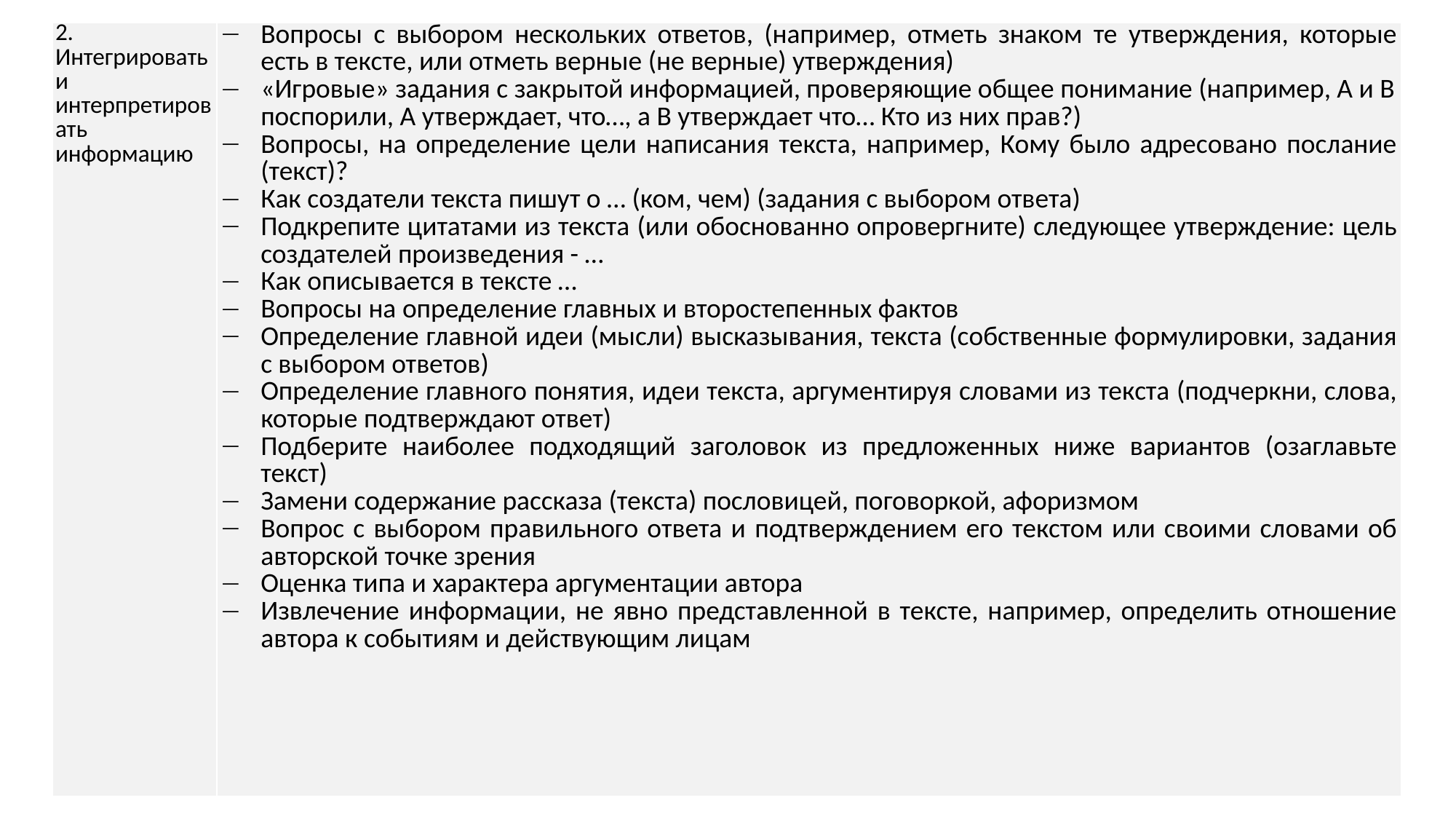

| 2. Интегрировать и интерпретировать информацию | Вопросы с выбором нескольких ответов, (например, отметь знаком те утверждения, которые есть в тексте, или отметь верные (не верные) утверждения) «Игровые» задания с закрытой информацией, проверяющие общее понимание (например, А и В поспорили, А утверждает, что…, а В утверждает что… Кто из них прав?) Вопросы, на определение цели написания текста, например, Кому было адресовано послание (текст)? Как создатели текста пишут о … (ком, чем) (задания с выбором ответа) Подкрепите цитатами из текста (или обоснованно опровергните) следующее утверждение: цель создателей произведения - … Как описывается в тексте … Вопросы на определение главных и второстепенных фактов Определение главной идеи (мысли) высказывания, текста (собственные формулировки, задания с выбором ответов) Определение главного понятия, идеи текста, аргументируя словами из текста (подчеркни, слова, которые подтверждают ответ) Подберите наиболее подходящий заголовок из предложенных ниже вариантов (озаглавьте текст) Замени содержание рассказа (текста) пословицей, поговоркой, афоризмом Вопрос с выбором правильного ответа и подтверждением его текстом или своими словами об авторской точке зрения Оценка типа и характера аргументации автора Извлечение информации, не явно представленной в тексте, например, определить отношение автора к событиям и действующим лицам |
| --- | --- |